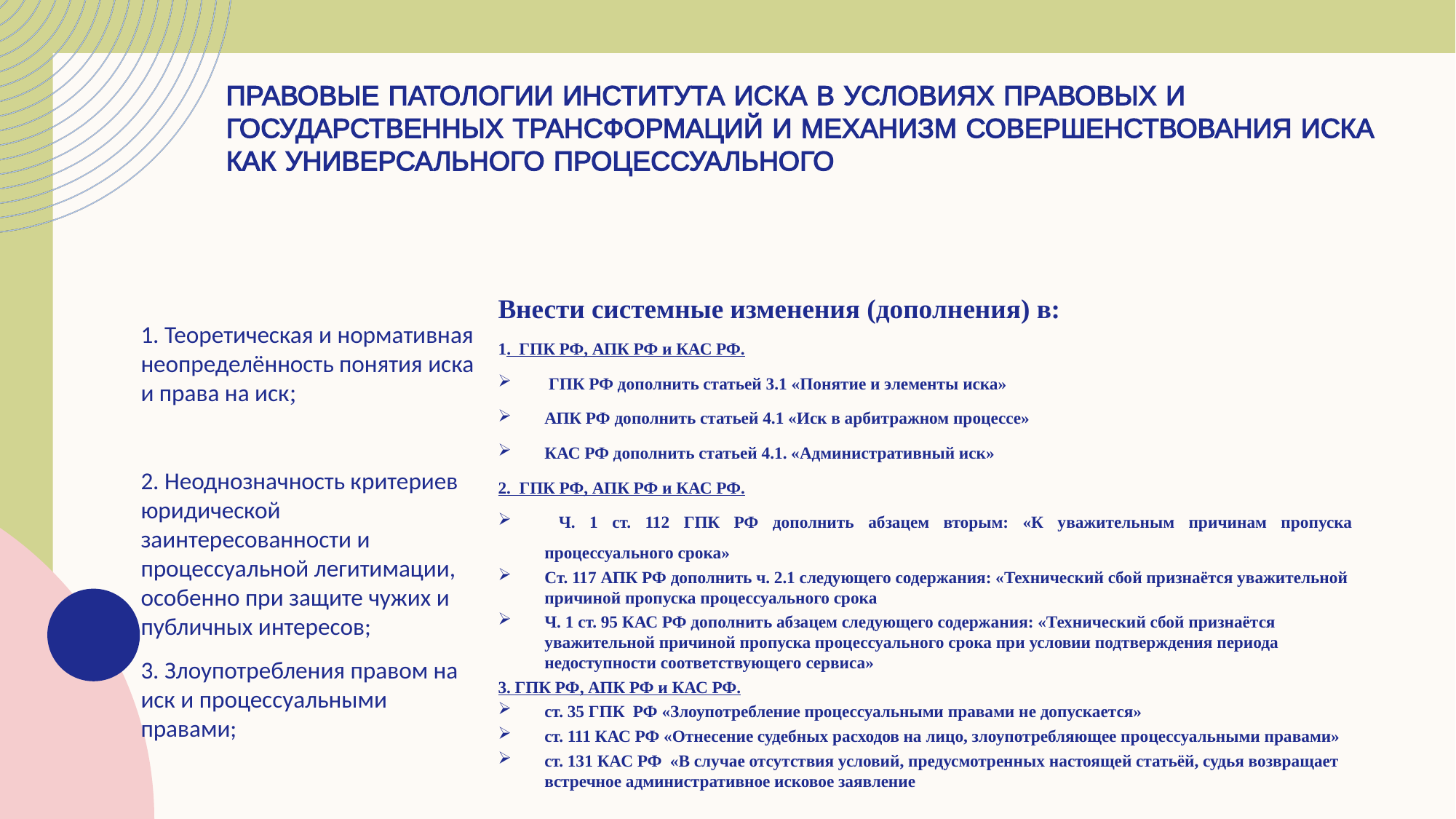

# Правовые патологии института иска в условиях правовых и государственных трансформаций и Механизм совершенствования иска как универсального процессуального

1. Теоретическая и нормативная неопределённость понятия иска и права на иск;

2. Неоднозначность критериев юридической заинтересованности и процессуальной легитимации, особенно при защите чужих и публичных интересов;
3. Злоупотребления правом на иск и процессуальными правами;
Внести системные изменения (дополнения) в:
1.  ГПК РФ, АПК РФ и КАС РФ.
 ГПК РФ дополнить статьей 3.1 «Понятие и элементы иска»
АПК РФ дополнить статьей 4.1 «Иск в арбитражном процессе»
КАС РФ дополнить статьей 4.1. «Административный иск»
2.  ГПК РФ, АПК РФ и КАС РФ.
 Ч. 1 ст. 112 ГПК РФ дополнить абзацем вторым: «К уважительным причинам пропуска процессуального срока»
Ст. 117 АПК РФ дополнить ч. 2.1 следующего содержания: «Технический сбой признаётся уважительной причиной пропуска процессуального срока
Ч. 1 ст. 95 КАС РФ дополнить абзацем следующего содержания: «Технический сбой признаётся уважительной причиной пропуска процессуального срока при условии подтверждения периода недоступности соответствующего сервиса»
3. ГПК РФ, АПК РФ и КАС РФ.
ст. 35 ГПК  РФ «Злоупотребление процессуальными правами не допускается»
ст. 111 КАС РФ «Отнесение судебных расходов на лицо, злоупотребляющее процессуальными правами»
ст. 131 КАС РФ  «В случае отсутствия условий, предусмотренных настоящей статьёй, судья возвращает встречное административное исковое заявление